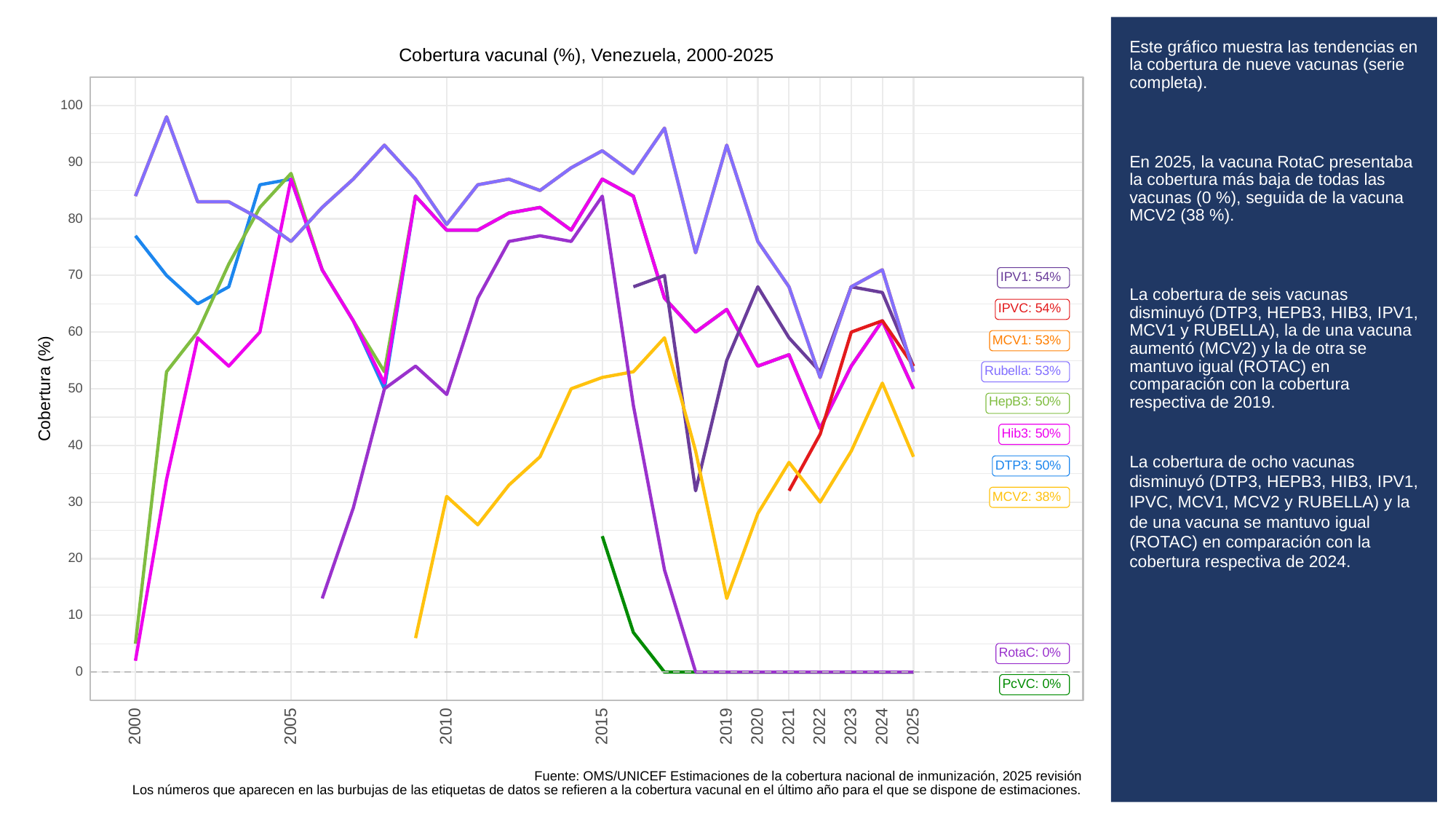

# Este gráfico muestra las tendencias en la cobertura de nueve vacunas (serie completa).

En 2025, la vacuna RotaC presentaba la cobertura más baja de todas las vacunas (0 %), seguida de la vacuna MCV2 (38 %).

La cobertura de seis vacunas disminuyó (DTP3, HEPB3, HIB3, IPV1, MCV1 y RUBELLA), la de una vacuna aumentó (MCV2) y la de otra se mantuvo igual (ROTAC) en comparación con la cobertura respectiva de 2019.

La cobertura de ocho vacunas disminuyó (DTP3, HEPB3, HIB3, IPV1, IPVC, MCV1, MCV2 y RUBELLA) y la de una vacuna se mantuvo igual (ROTAC) en comparación con la cobertura respectiva de 2024.

Cobertura vacunal (%), Venezuela, 2000-2025

100

90

80

70
IPV1: 54%

IPVC: 54%

60

MCV1: 53%

Rubella: 53%

Cobertura (%)
50

HepB3: 50%

Hib3: 50%
40

DTP3: 50%

MCV2: 38%
30

20

10

RotaC: 0%

0

PcVC: 0%

2023
2000
2005
2010
2015
2019
2020
2021
2022
2024
2025
Fuente: OMS/UNICEF Estimaciones de la cobertura nacional de inmunización, 2025 revisión
Los números que aparecen en las burbujas de las etiquetas de datos se refieren a la cobertura vacunal en el último año para el que se dispone de estimaciones.